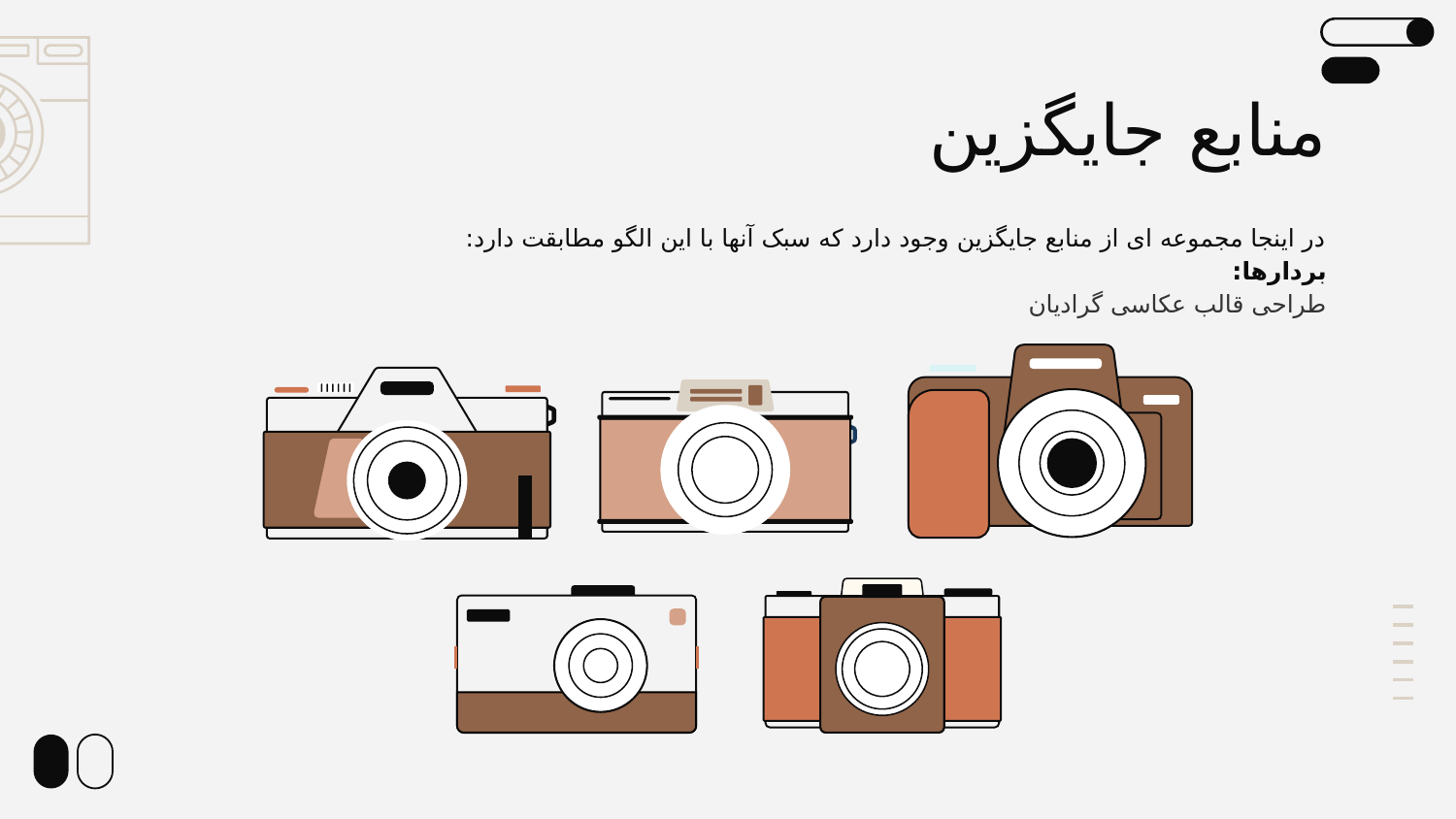

# منابع جایگزین
در اینجا مجموعه ای از منابع جایگزین وجود دارد که سبک آنها با این الگو مطابقت دارد:
بردارها:
طراحی قالب عکاسی گرادیان